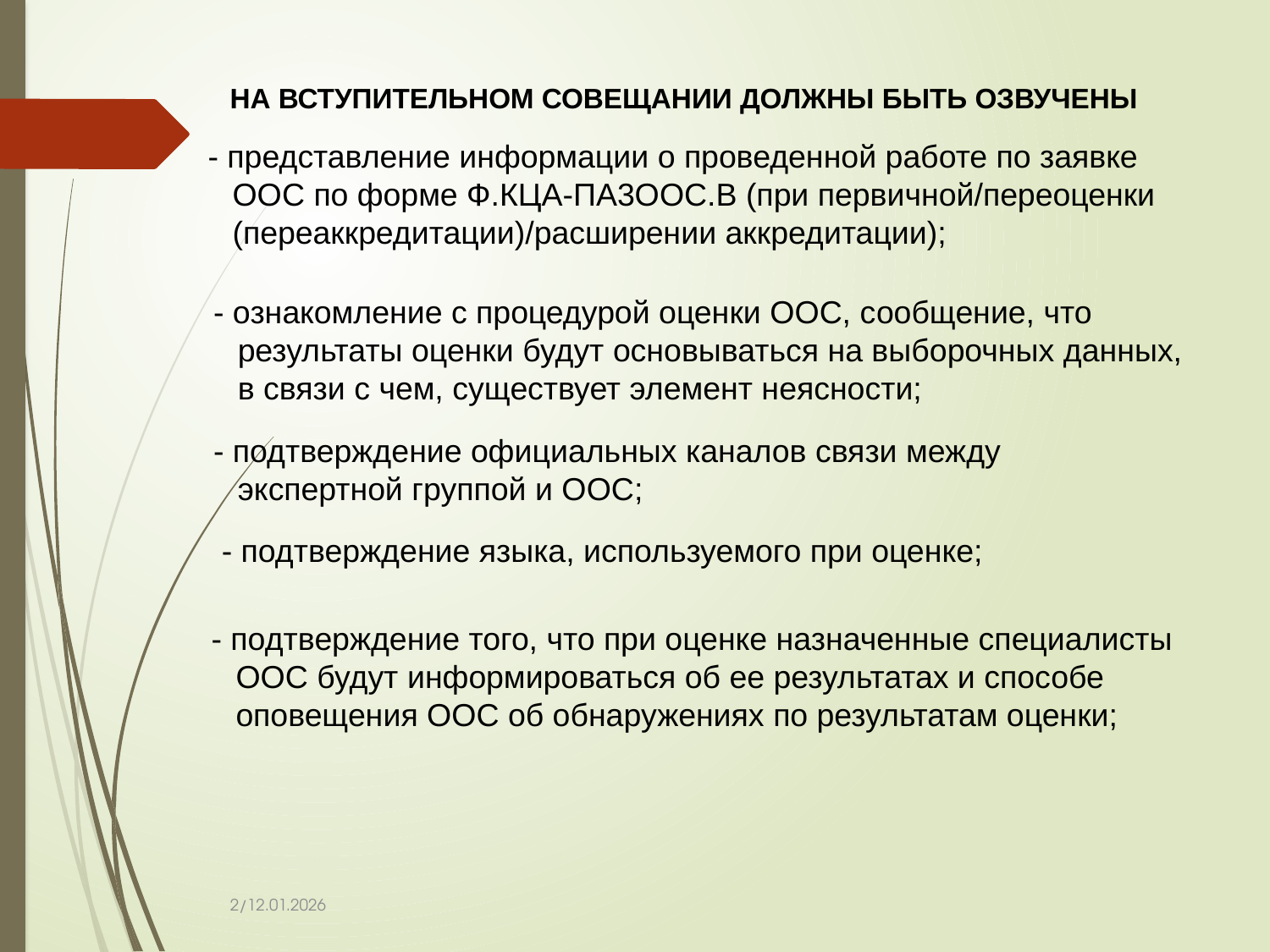

НА ВСТУПИТЕЛЬНОМ СОВЕЩАНИИ ДОЛЖНЫ БЫТЬ ОЗВУЧЕНЫ

- представление информации о проведенной работе по заявке ООС по форме Ф.КЦА-ПА3ООС.В (при первичной/переоценки (переаккредитации)/расширении аккредитации);
- ознакомление с процедурой оценки ООС, сообщение, что результаты оценки будут основываться на выборочных данных, в связи с чем, существует элемент неясности;
- подтверждение официальных каналов связи между экспертной группой и ООС;
- подтверждение языка, используемого при оценке;
- подтверждение того, что при оценке назначенные специалисты ООС будут информироваться об ее результатах и способе оповещения ООС об обнаружениях по результатам оценки;
2/12.01.2026